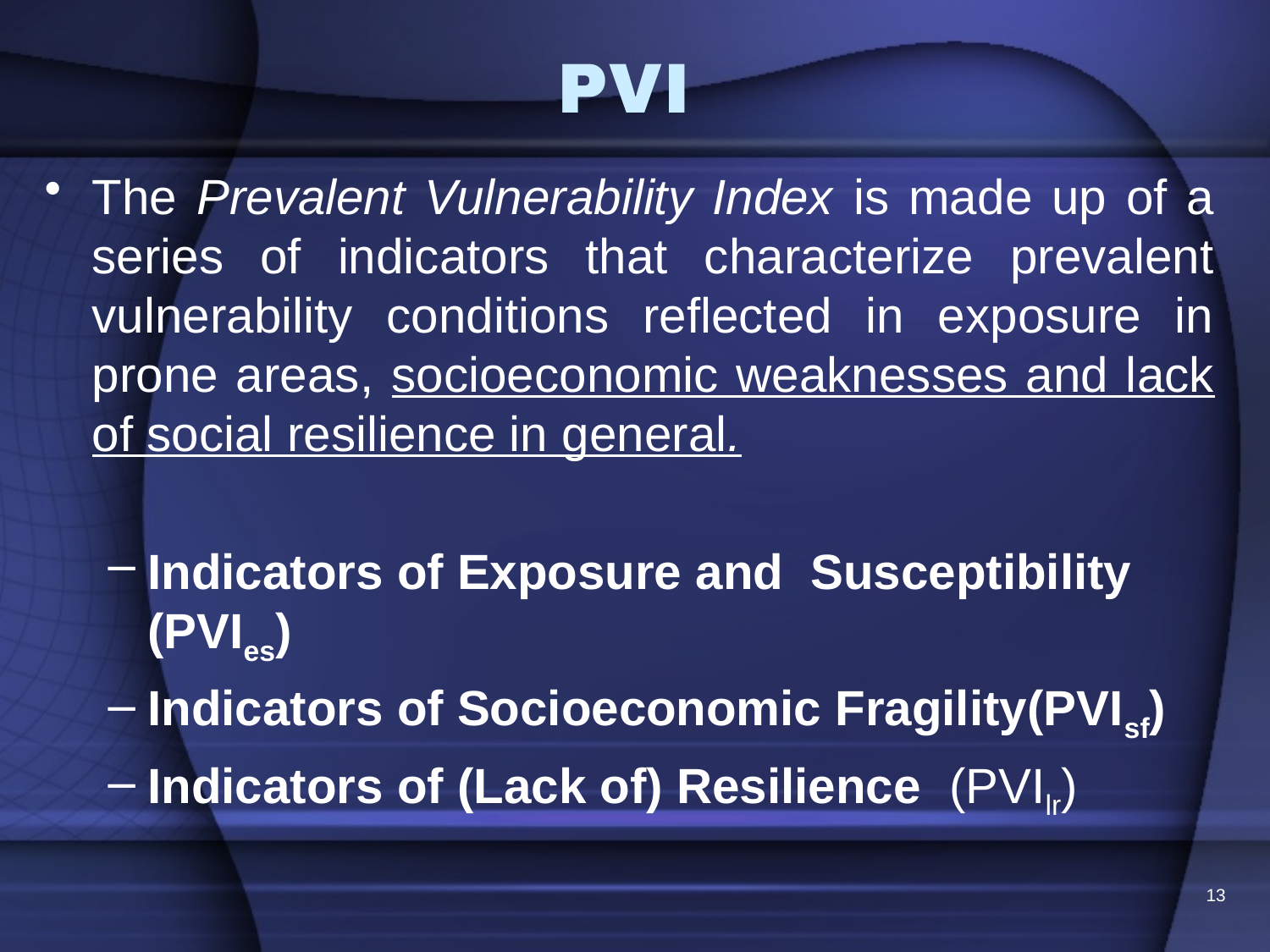

# PVI
The Prevalent Vulnerability Index is made up of a series of indicators that characterize prevalent vulnerability conditions reflected in exposure in prone areas, socioeconomic weaknesses and lack of social resilience in general.

Indicators of Exposure and  Susceptibility (PVIes)
Indicators of Socioeconomic Fragility(PVIsf)
Indicators of (Lack of) Resilience  (PVIlr)

13